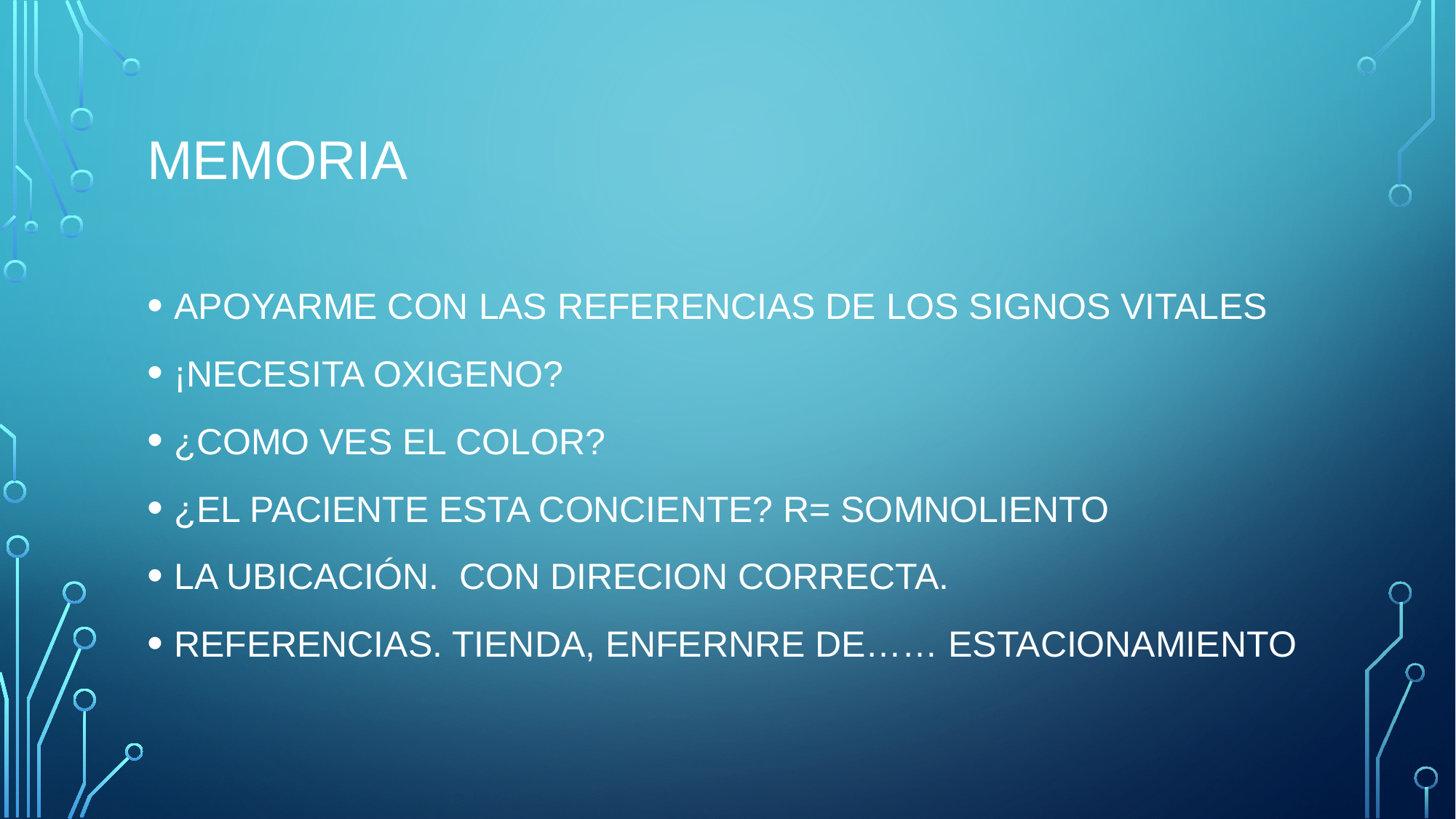

# MEMORIA
APOYARME CON LAS REFERENCIAS DE LOS SIGNOS VITALES
¡NECESITA OXIGENO?
¿COMO VES EL COLOR?
¿EL PACIENTE ESTA CONCIENTE? R= SOMNOLIENTO
LA UBICACIÓN.  CON DIRECION CORRECTA.
REFERENCIAS. TIENDA, ENFERNRE DE…… ESTACIONAMIENTO